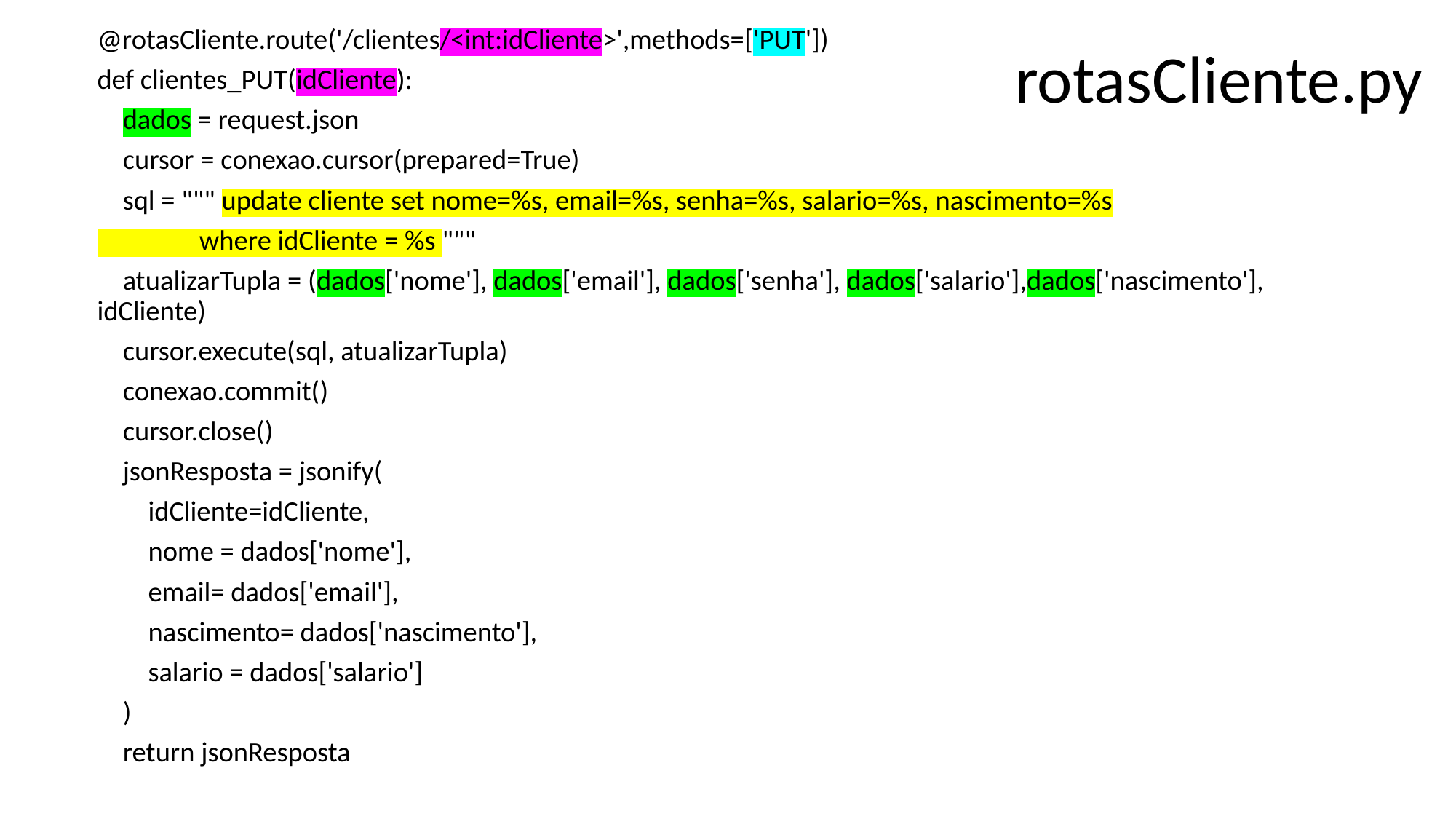

# rotasCliente.py
@rotasCliente.route('/clientes/<int:idCliente>',methods=['PUT'])
def clientes_PUT(idCliente):
    dados = request.json
    cursor = conexao.cursor(prepared=True)
    sql = """ update cliente set nome=%s, email=%s, senha=%s, salario=%s, nascimento=%s
                where idCliente = %s """
    atualizarTupla = (dados['nome'], dados['email'], dados['senha'], dados['salario'],dados['nascimento'], idCliente)
    cursor.execute(sql, atualizarTupla)
    conexao.commit()
    cursor.close()
    jsonResposta = jsonify(
        idCliente=idCliente,
        nome = dados['nome'],
        email= dados['email'],
        nascimento= dados['nascimento'],
        salario = dados['salario']
    )
    return jsonResposta